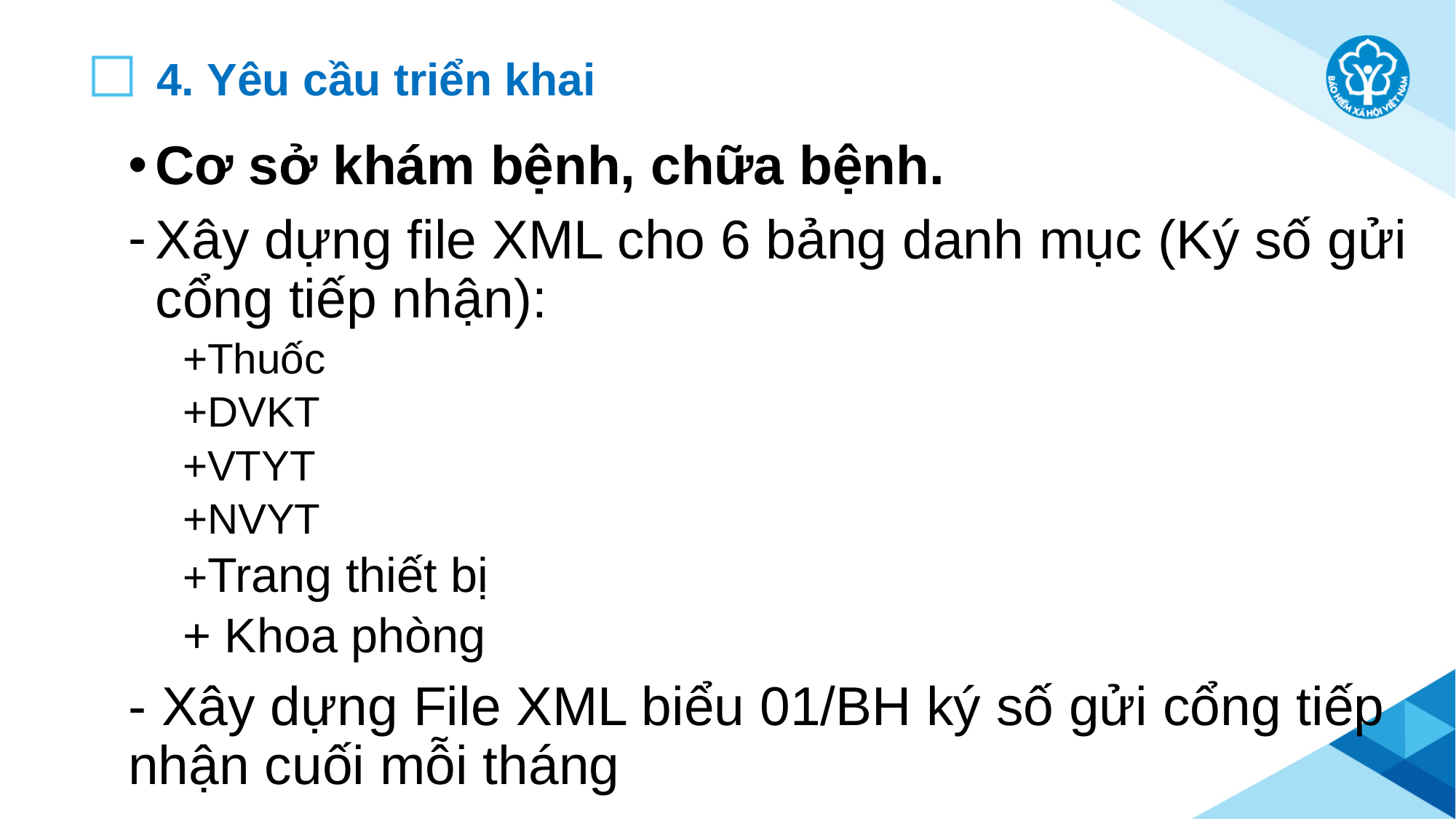

# 4. Yêu cầu triển khai
Cơ sở khám bệnh, chữa bệnh.
Xây dựng file XML cho 6 bảng danh mục (Ký số gửi cổng tiếp nhận):
+Thuốc
+DVKT
+VTYT
+NVYT
+Trang thiết bị
+ Khoa phòng
- Xây dựng File XML biểu 01/BH ký số gửi cổng tiếp nhận cuối mỗi tháng